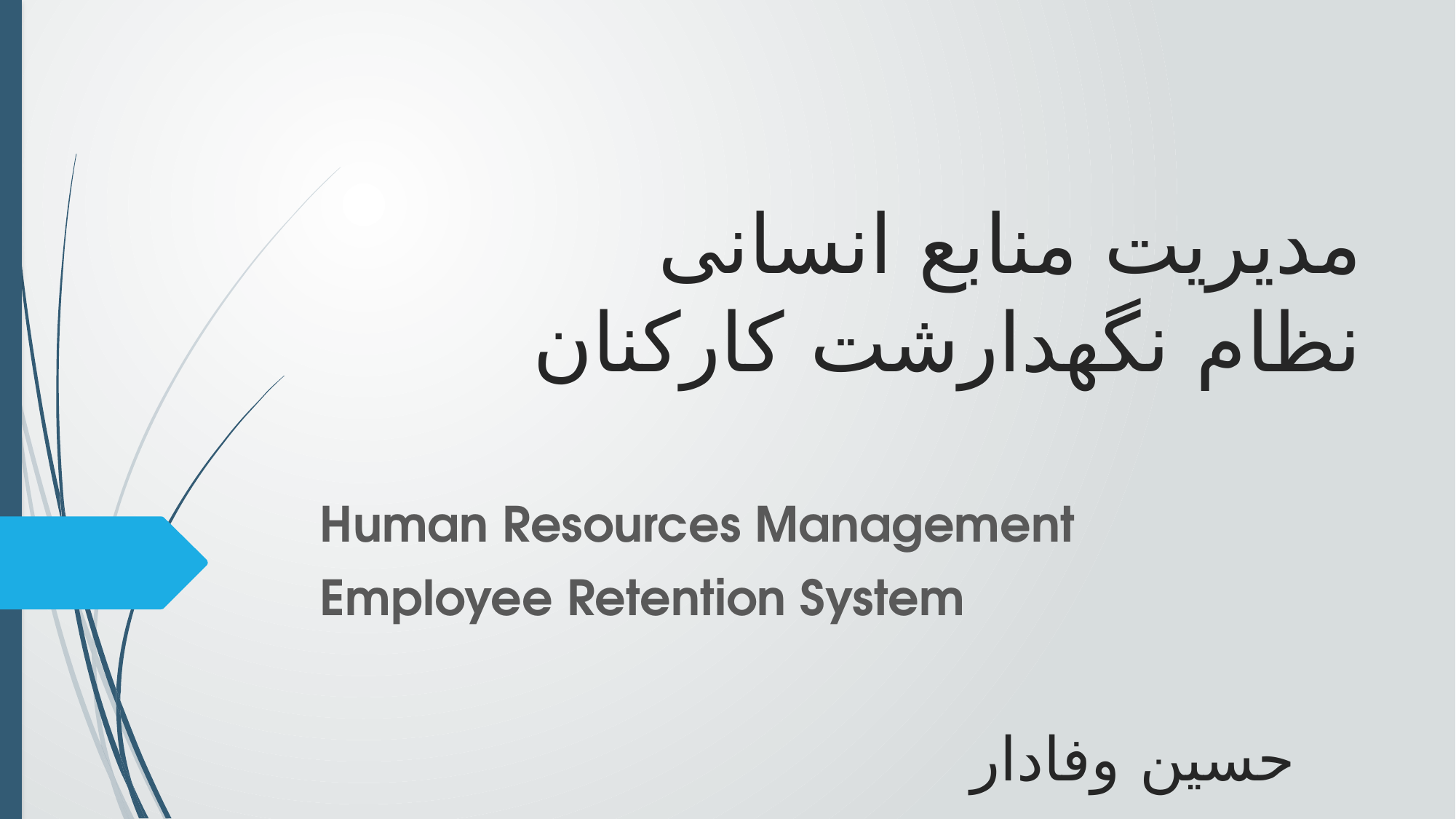

# مدیریت منابع انسانی نظام نگهدارشت کارکنان
Human Resources Management
Employee Retention System
حسین وفادار